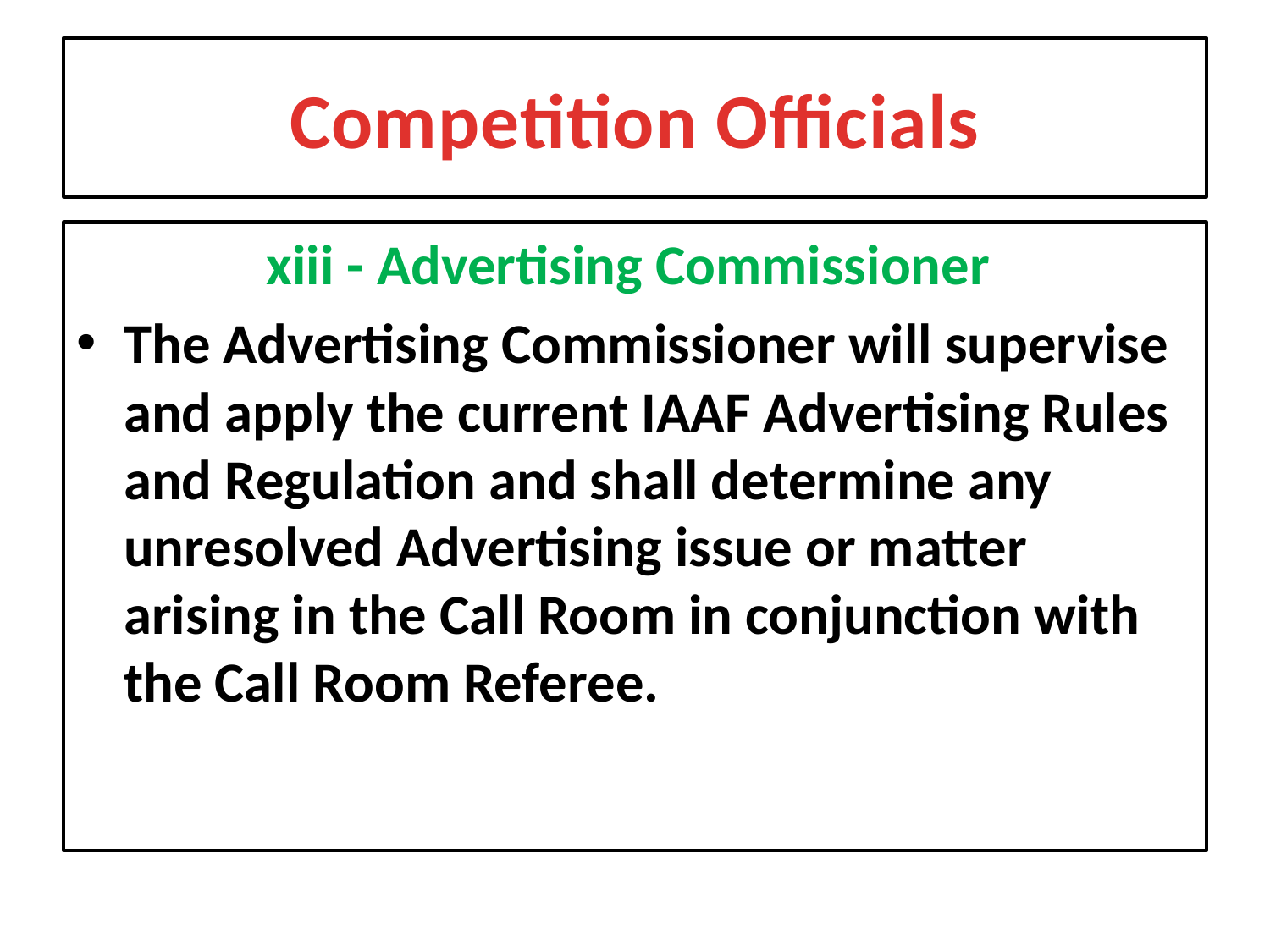

# Competition Officials
xiii - Advertising Commissioner
The Advertising Commissioner will supervise and apply the current IAAF Advertising Rules and Regulation and shall determine any unresolved Advertising issue or matter arising in the Call Room in conjunction with the Call Room Referee.